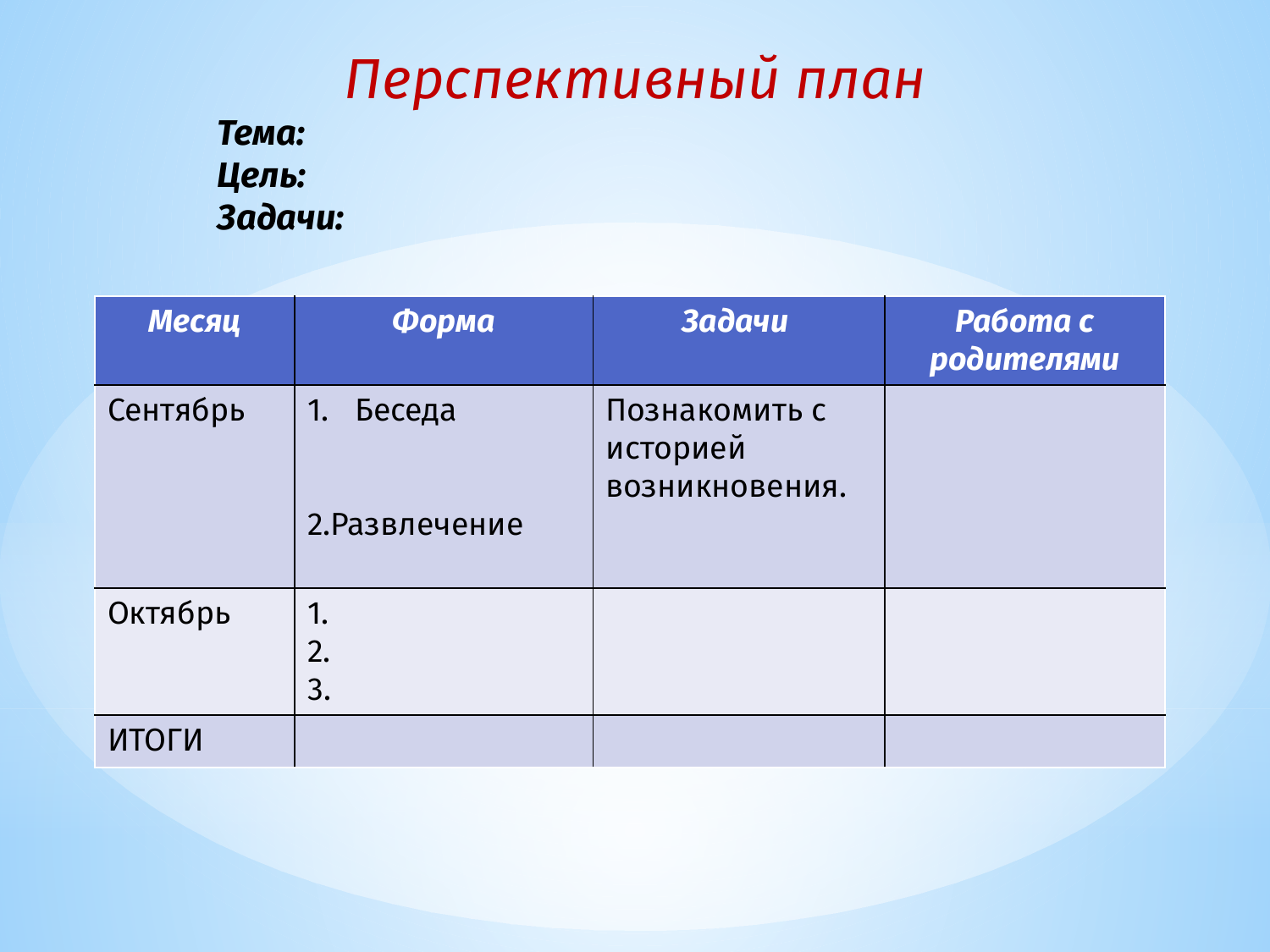

Перспективный план
Тема:
Цель:
Задачи:
| Месяц | Форма | Задачи | Работа с родителями |
| --- | --- | --- | --- |
| Сентябрь | Беседа 2.Развлечение | Познакомить с историей возникновения. |  |
| Октябрь | 1. 2. 3. |  |  |
| ИТОГИ |  |  |  |